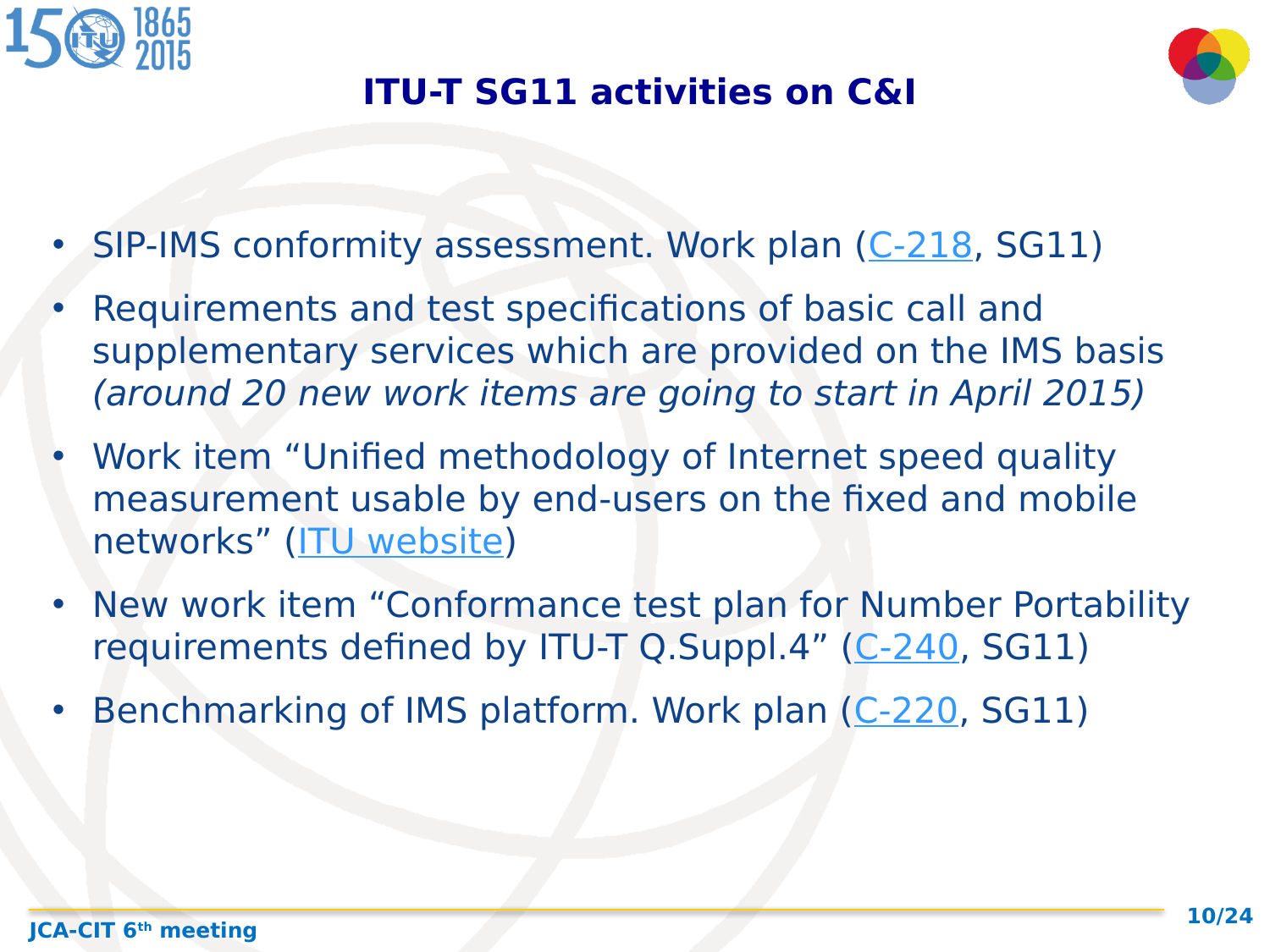

ITU-T SG11 activities on C&I
SIP-IMS conformity assessment. Work plan (C-218, SG11)
Requirements and test specifications of basic call and supplementary services which are provided on the IMS basis
(around 20 new work items are going to start in April 2015)
Work item “Unified methodology of Internet speed quality measurement usable by end-users on the fixed and mobile networks” (ITU website)
New work item “Conformance test plan for Number Portability requirements defined by ITU-T Q.Suppl.4” (C-240, SG11)
Benchmarking of IMS platform. Work plan (C-220, SG11)
10/24